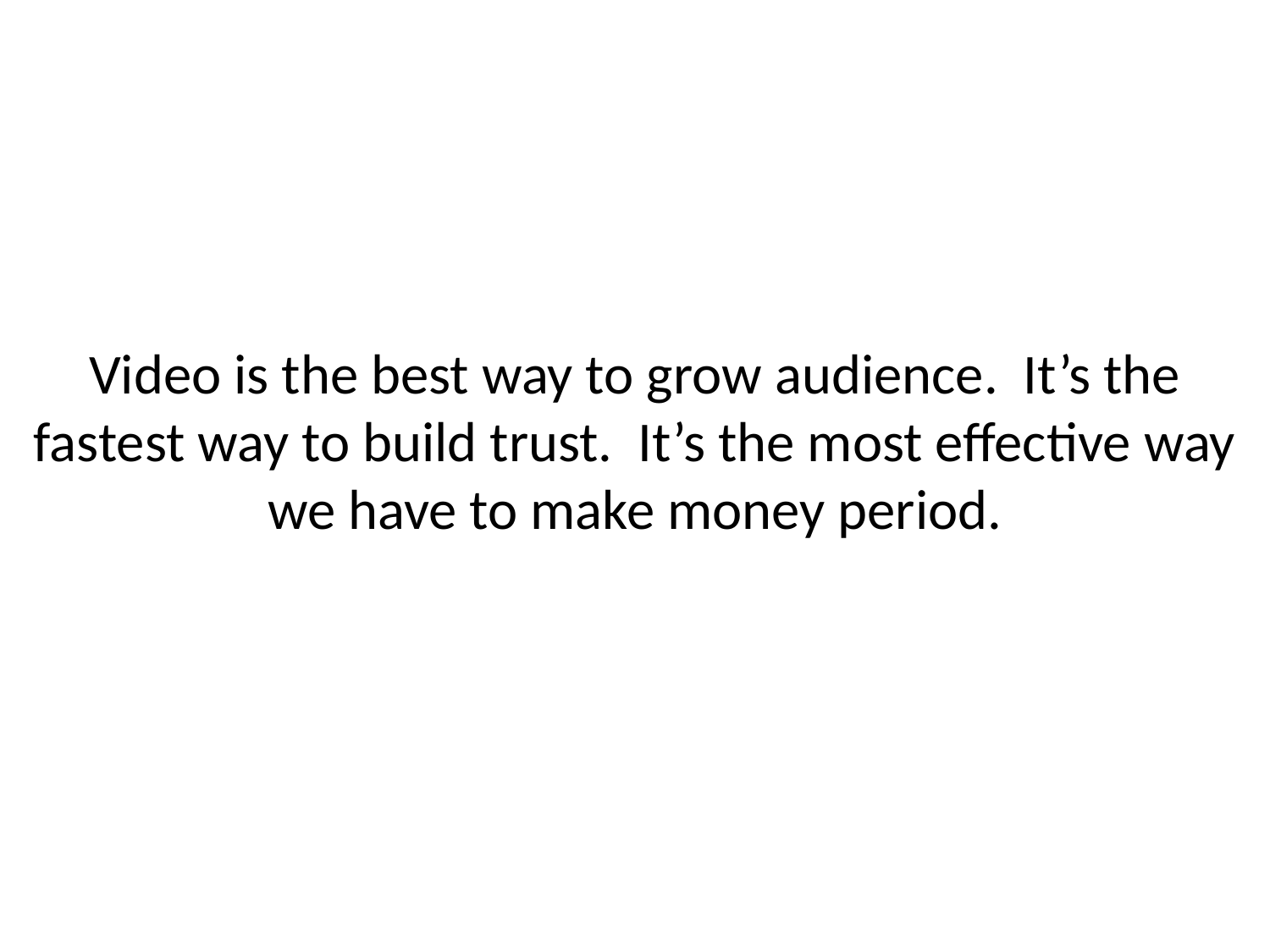

# Video is the best way to grow audience.  It’s the fastest way to build trust.  It’s the most effective way we have to make money period.